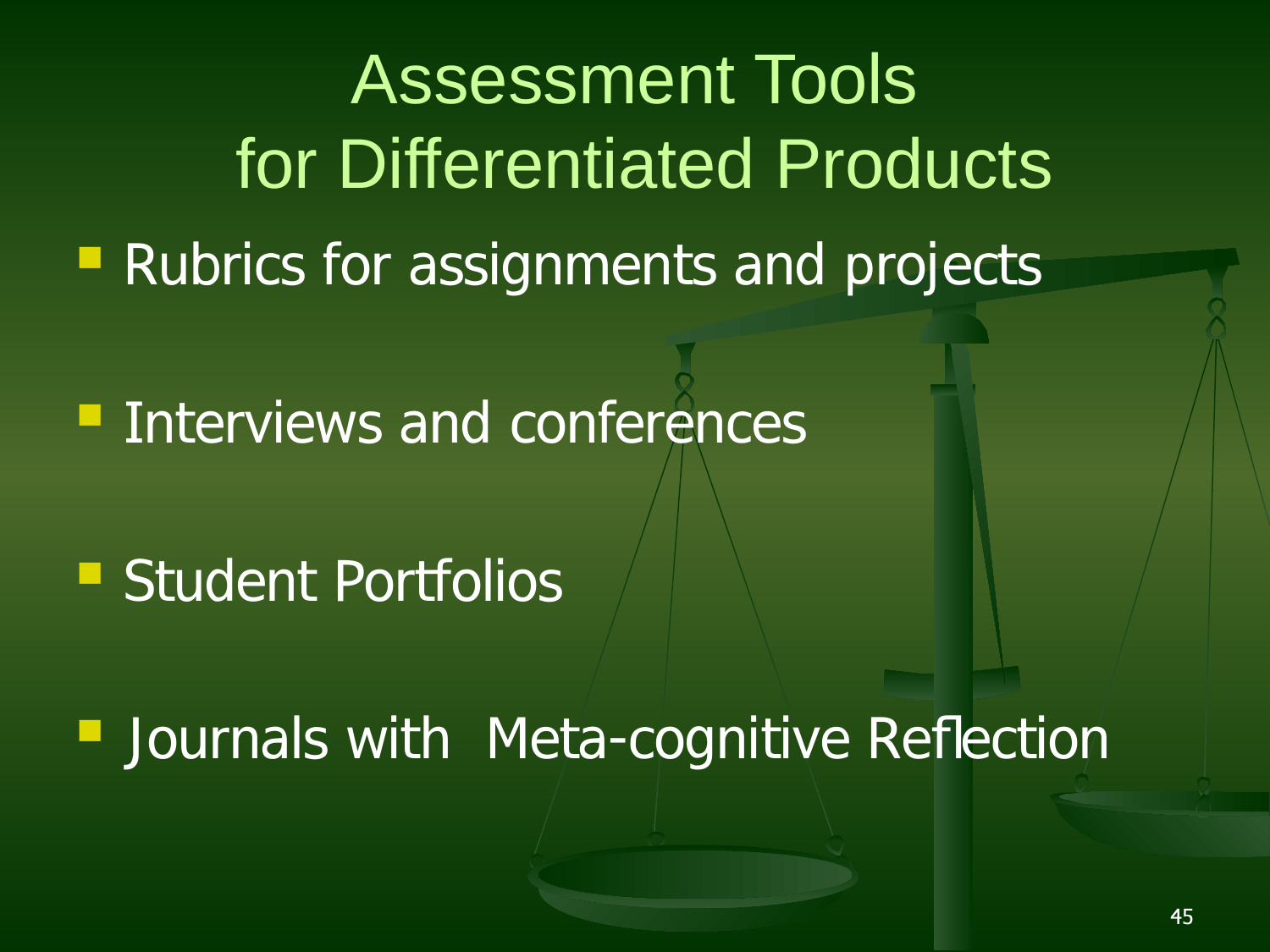

# Assessment Tools for Differentiated Products
Rubrics for assignments and projects

Interviews and conferences

Student Portfolios

Journals with  Meta-cognitive Reflection

45